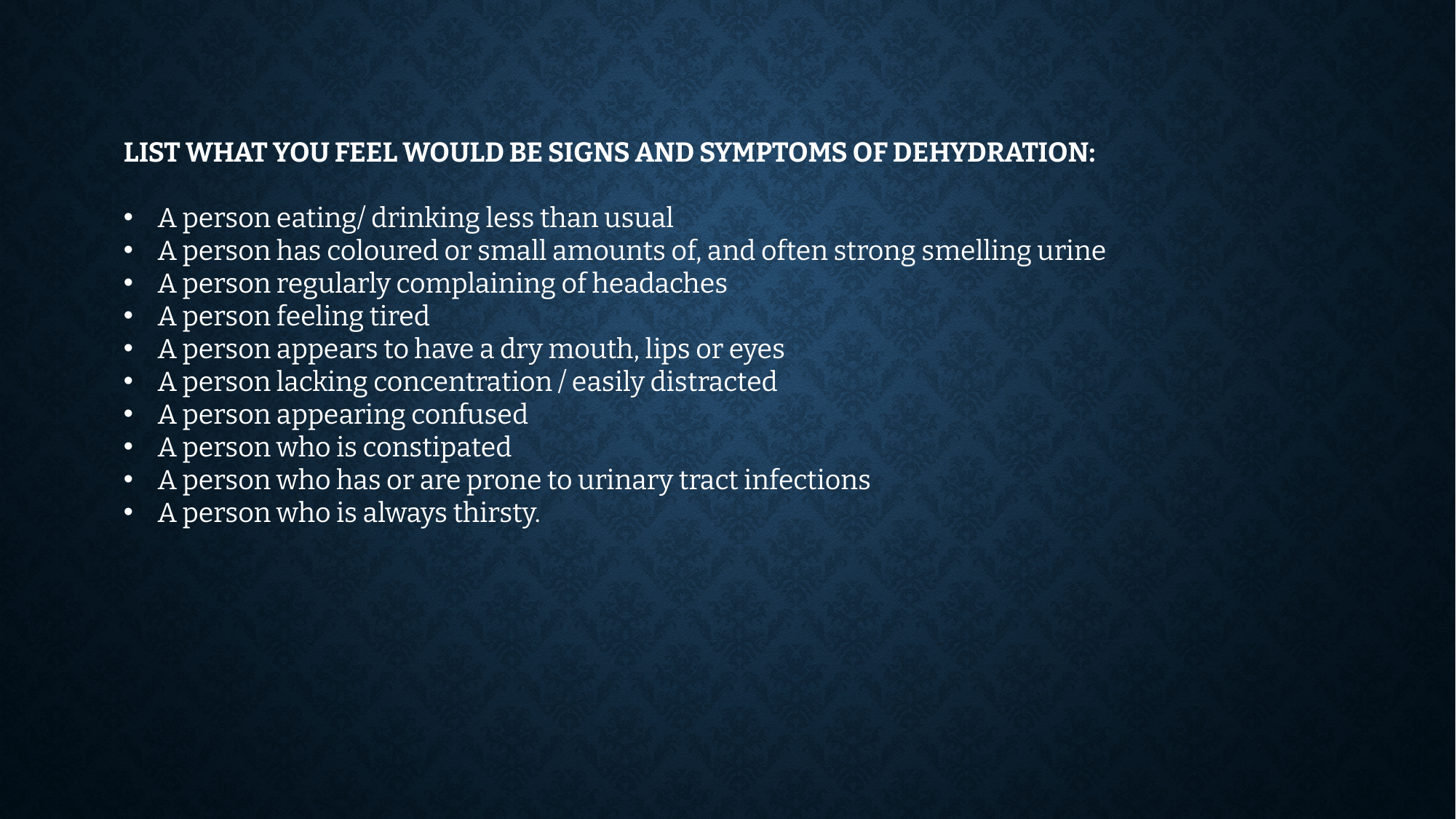

LIST WHAT YOU FEEL WOULD BE SIGNS AND SYMPTOMS OF DEHYDRATION:

A person eating/ drinking less than usual
A person has coloured or small amounts of, and often strong smelling urine
A person regularly complaining of headaches
A person feeling tired
A person appears to have a dry mouth, lips or eyes
A person lacking concentration / easily distracted
A person appearing confused
A person who is constipated
A person who has or are prone to urinary tract infections
A person who is always thirsty.